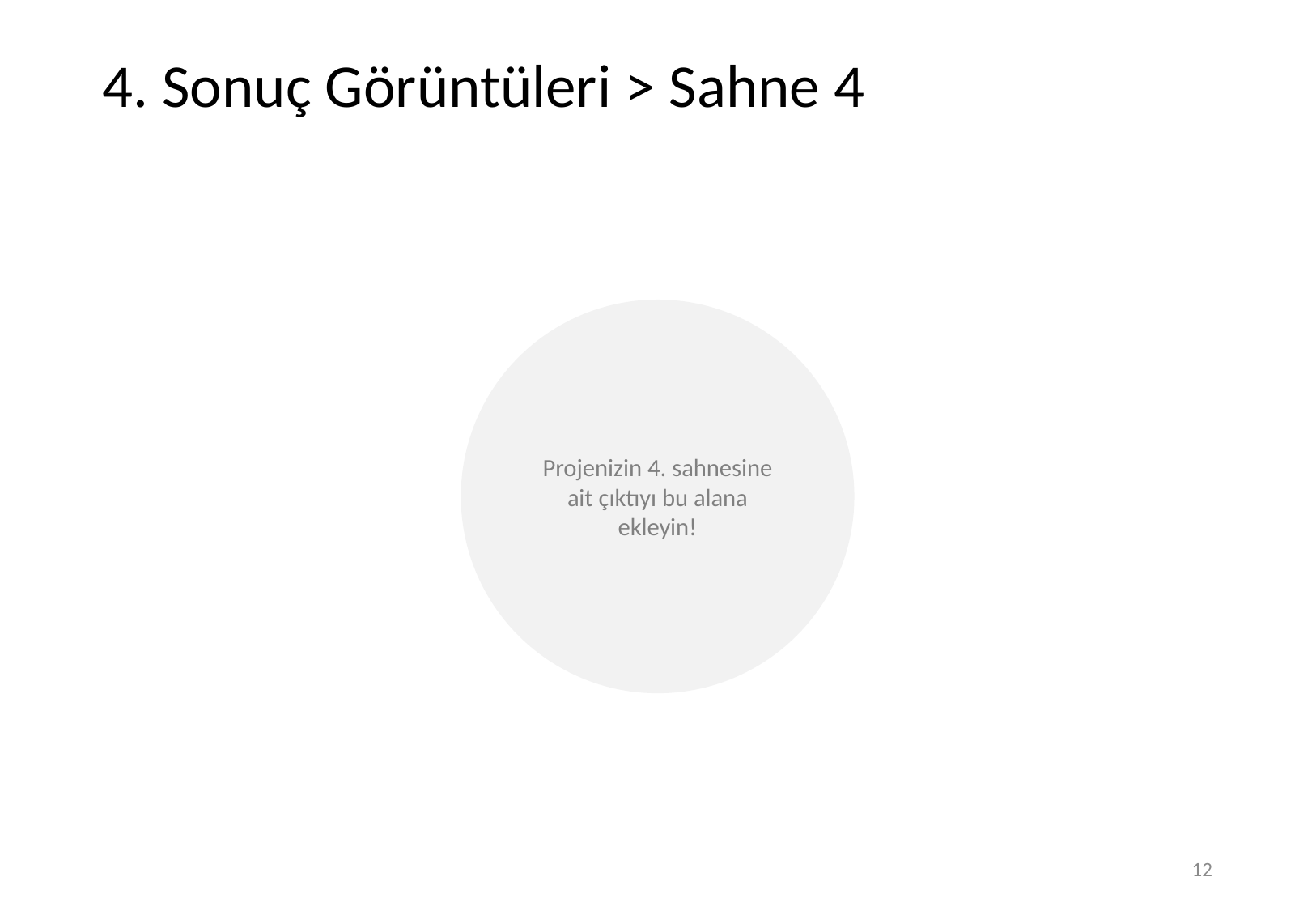

# 4. Sonuç Görüntüleri > Sahne 4
Projenizin 4. sahnesine ait çıktıyı bu alana ekleyin!
12